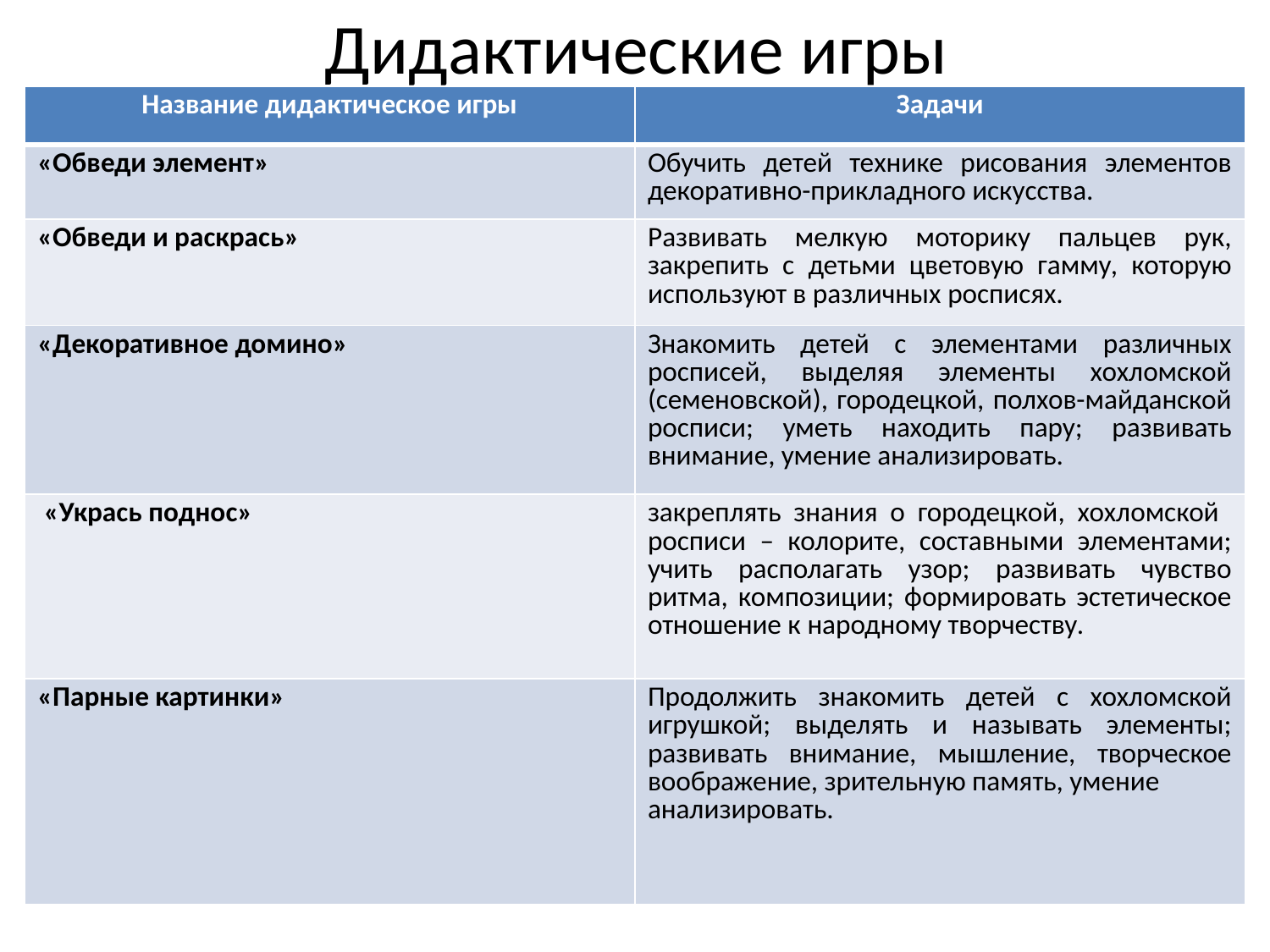

# Дидактические игры
| Название дидактическое игры | Задачи |
| --- | --- |
| «Обведи элемент» | Обучить детей технике рисования элементов декоративно-прикладного искусства. |
| «Обведи и раскрась» | Развивать мелкую моторику пальцев рук, закрепить с детьми цветовую гамму, которую используют в различных росписях. |
| «Декоративное домино» | Знакомить детей с элементами различных росписей, выделяя элементы хохломской (семеновской), городецкой, полхов-майданской росписи; уметь находить пару; развивать внимание, умение анализировать. |
| «Укрась поднос» | закреплять знания о городецкой, хохломской росписи – колорите, составными элементами; учить располагать узор; развивать чувство ритма, композиции; формировать эстетическое отношение к народному творчеству. |
| «Парные картинки» | Продолжить знакомить детей с хохломской игрушкой; выделять и называть элементы; развивать внимание, мышление, творческое воображение, зрительную память, умение анализировать. |